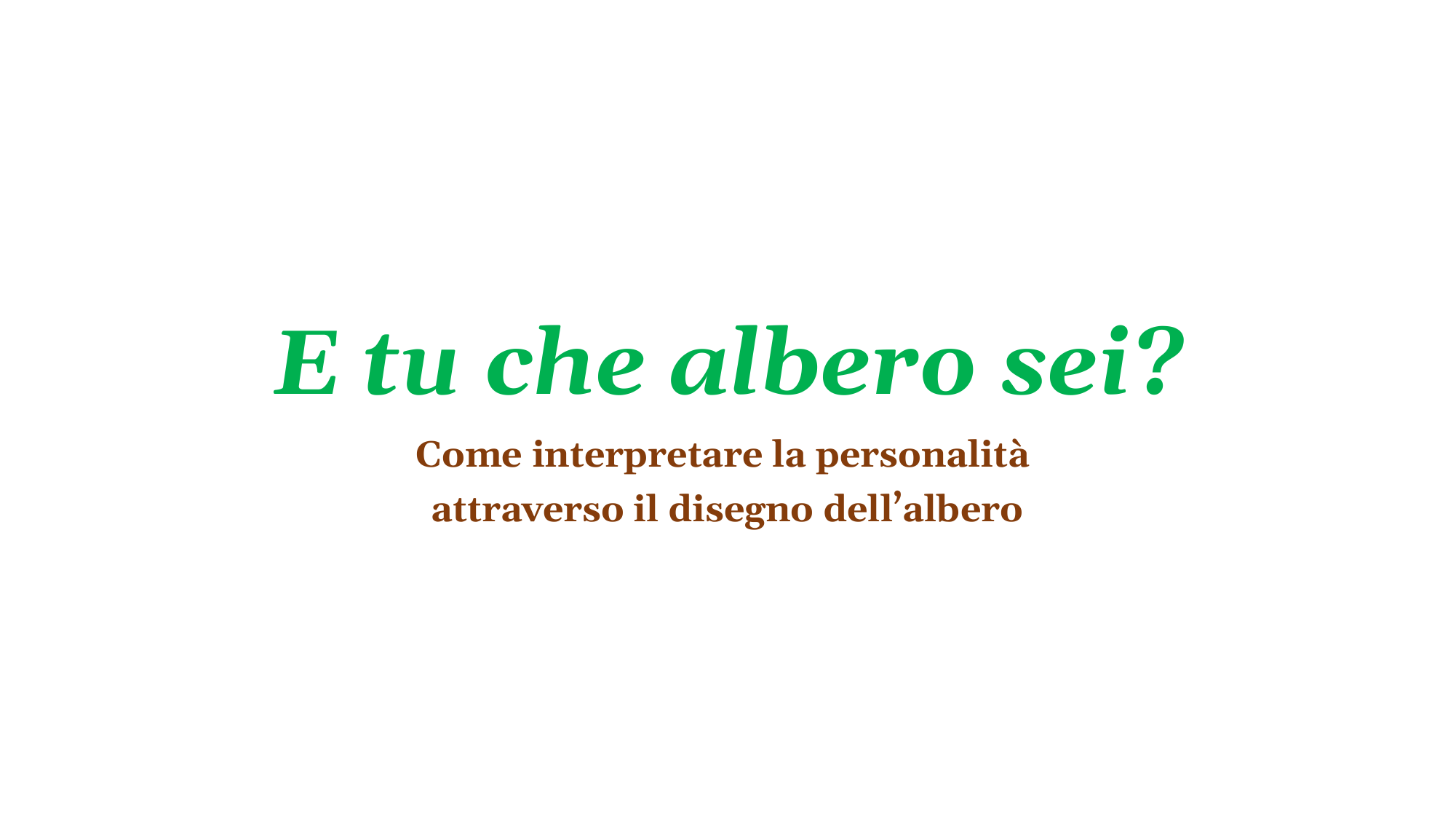

# E tu che albero sei?
Come interpretare la personalità
attraverso il disegno dell’albero